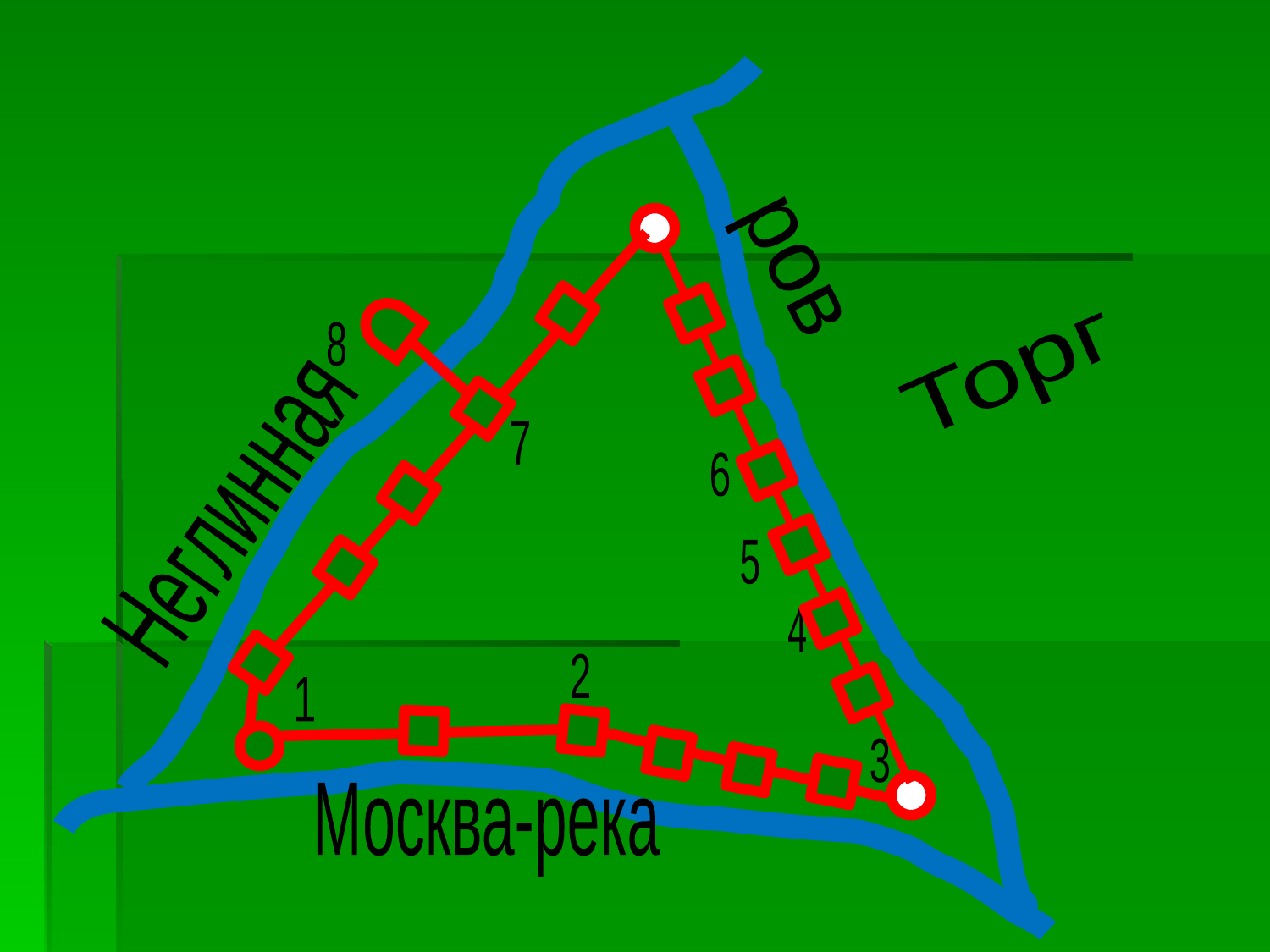

ров

8
Торг

7

6
Неглинная

5

4

2

1

3

Москва-река